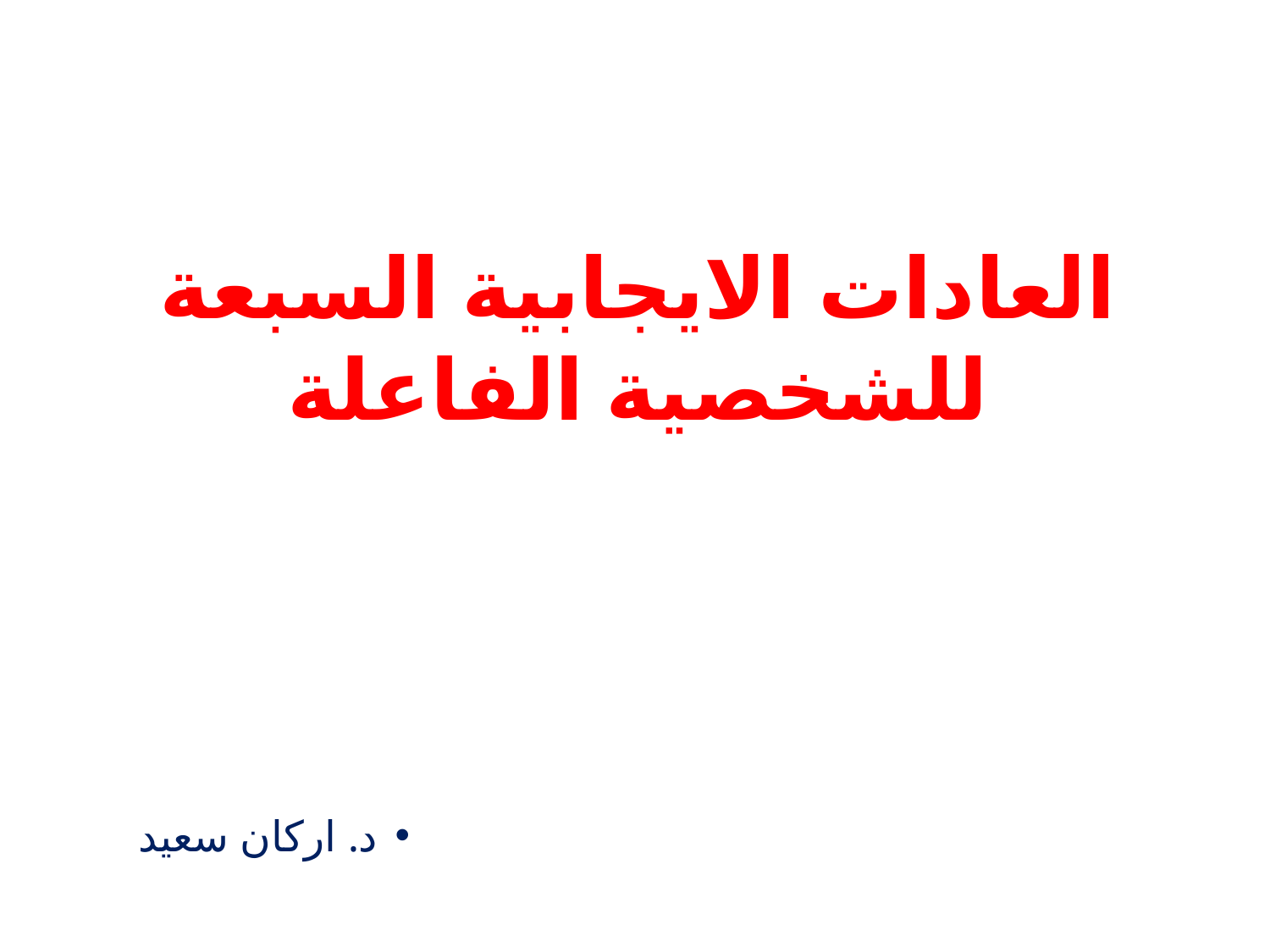

# العادات الايجابية السبعة للشخصية الفاعلة
د. اركان سعيد